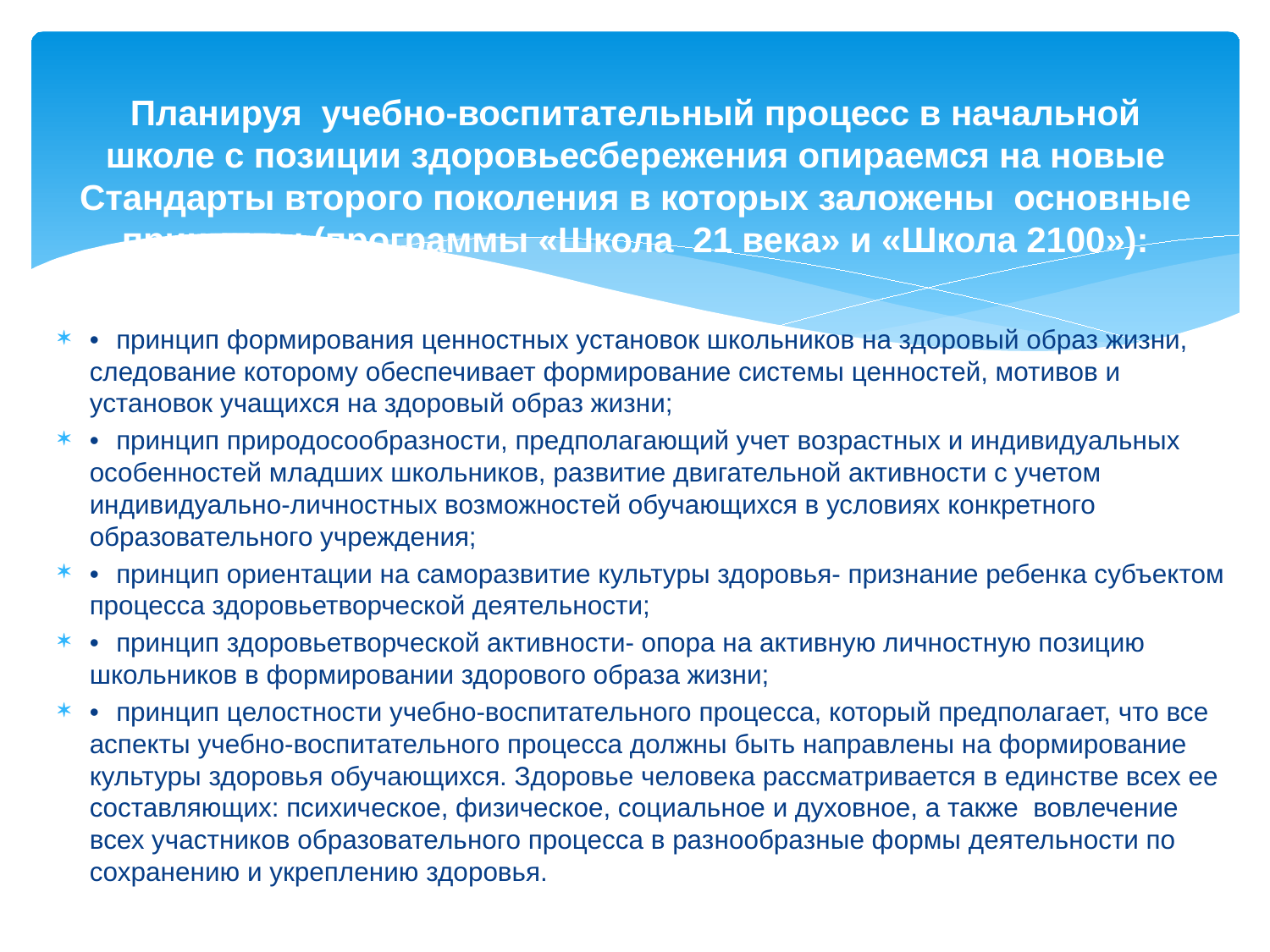

# Планируя  учебно-воспитательный процесс в начальной школе с позиции здоровьесбережения опираемся на новые Стандарты второго поколения в которых заложены  основные принципы (программы «Школа  21 века» и «Школа 2100»):
•	принцип формирования ценностных установок школьников на здоровый образ жизни, следование которому обеспечивает формирование системы ценностей, мотивов и установок учащихся на здоровый образ жизни;
•	принцип природосообразности, предполагающий учет возрастных и индивидуальных особенностей младших школьников, развитие двигательной активности с учетом индивидуально-личностных возможностей обучающихся в условиях конкретного образовательного учреждения;
•	принцип ориентации на саморазвитие культуры здоровья- признание ребенка субъектом процесса здоровьетворческой деятельности;
•	принцип здоровьетворческой активности- опора на активную личностную позицию школьников в формировании здорового образа жизни;
•	принцип целостности учебно-воспитательного процесса, который предполагает, что все аспекты учебно-воспитательного процесса должны быть направлены на формирование культуры здоровья обучающихся. Здоровье человека рассматривается в единстве всех ее составляющих: психическое, физическое, социальное и духовное, а также  вовлечение всех участников образовательного процесса в разнообразные формы деятельности по сохранению и укреплению здоровья.